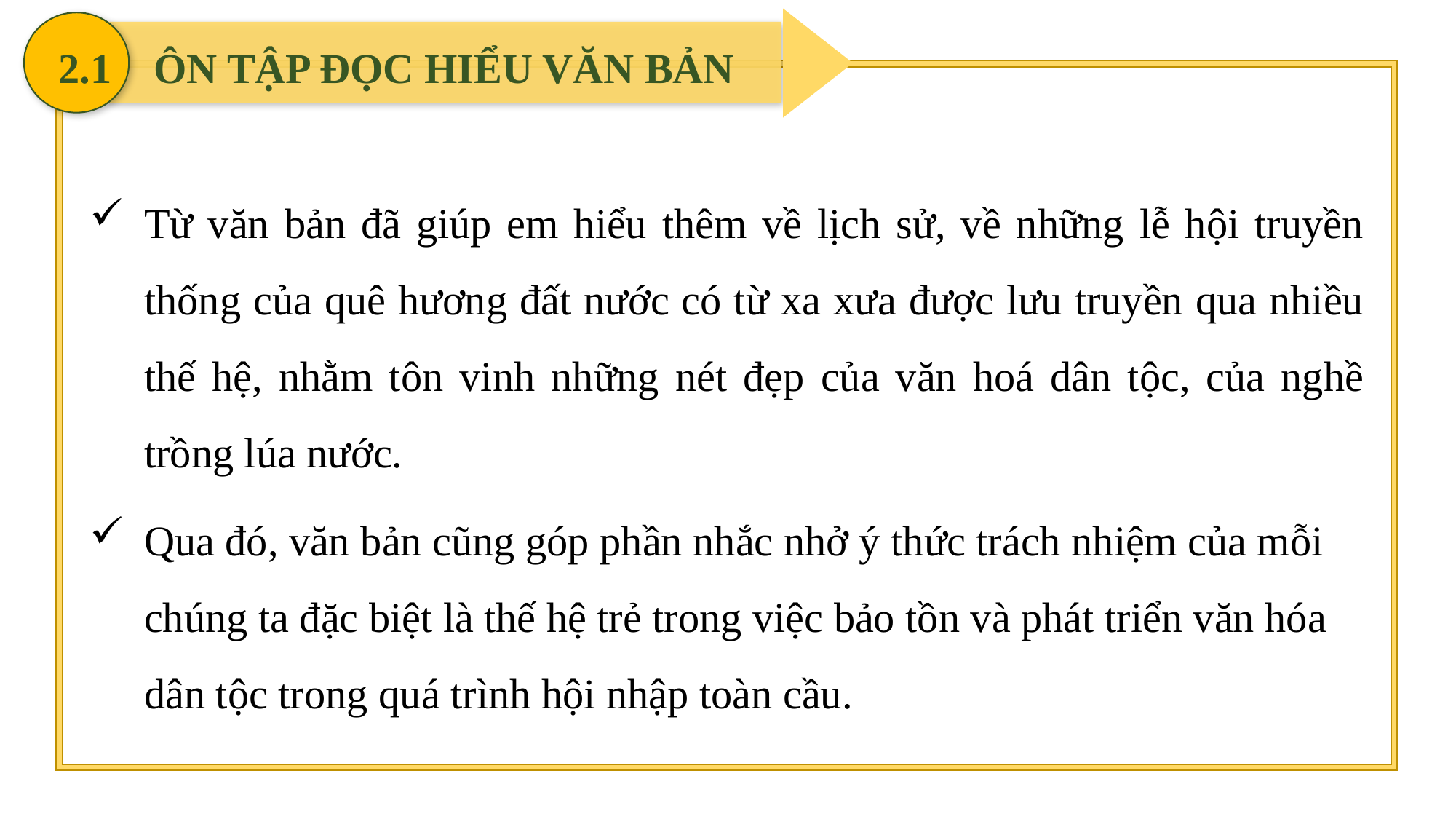

2.1    ÔN TẬP ĐỌC HIỂU VĂN BẢN

Từ văn bản đã giúp em hiểu thêm về lịch sử, về những lễ hội truyền thống của quê hương đất nước có từ xa xưa được lưu truyền qua nhiều thế hệ, nhằm tôn vinh những nét đẹp của văn hoá dân tộc, của nghề trồng lúa nước.
Qua đó, văn bản cũng góp phần nhắc nhở ý thức trách nhiệm của mỗi chúng ta đặc biệt là thế hệ trẻ trong việc bảo tồn và phát triển văn hóa dân tộc trong quá trình hội nhập toàn cầu.